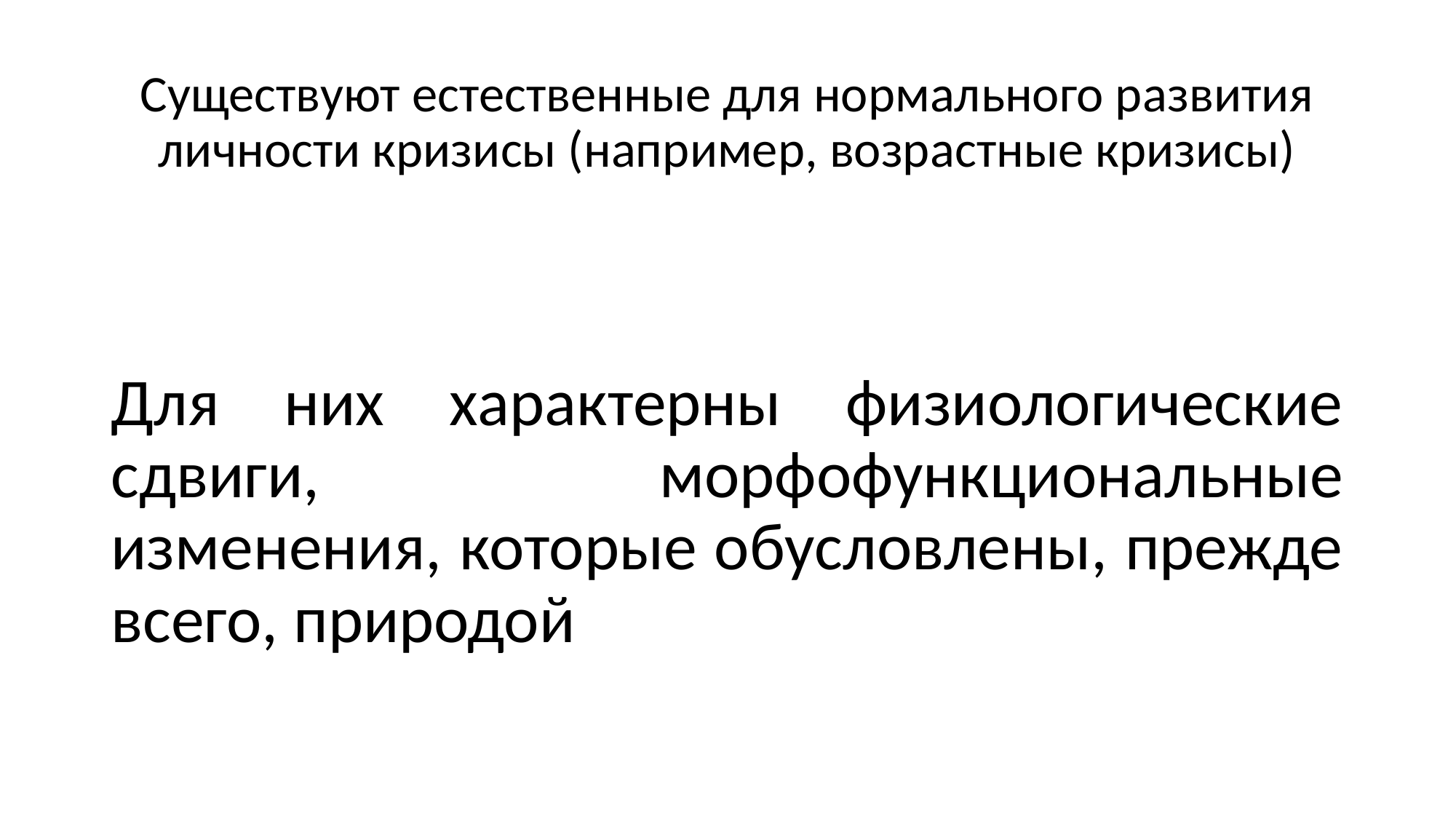

# Существуют естественные для нормального развития личности кризисы (например, возрастные кризисы)
Для них характерны физиологические сдвиги, морфофункциональные изменения, которые обусловлены, прежде всего, природой